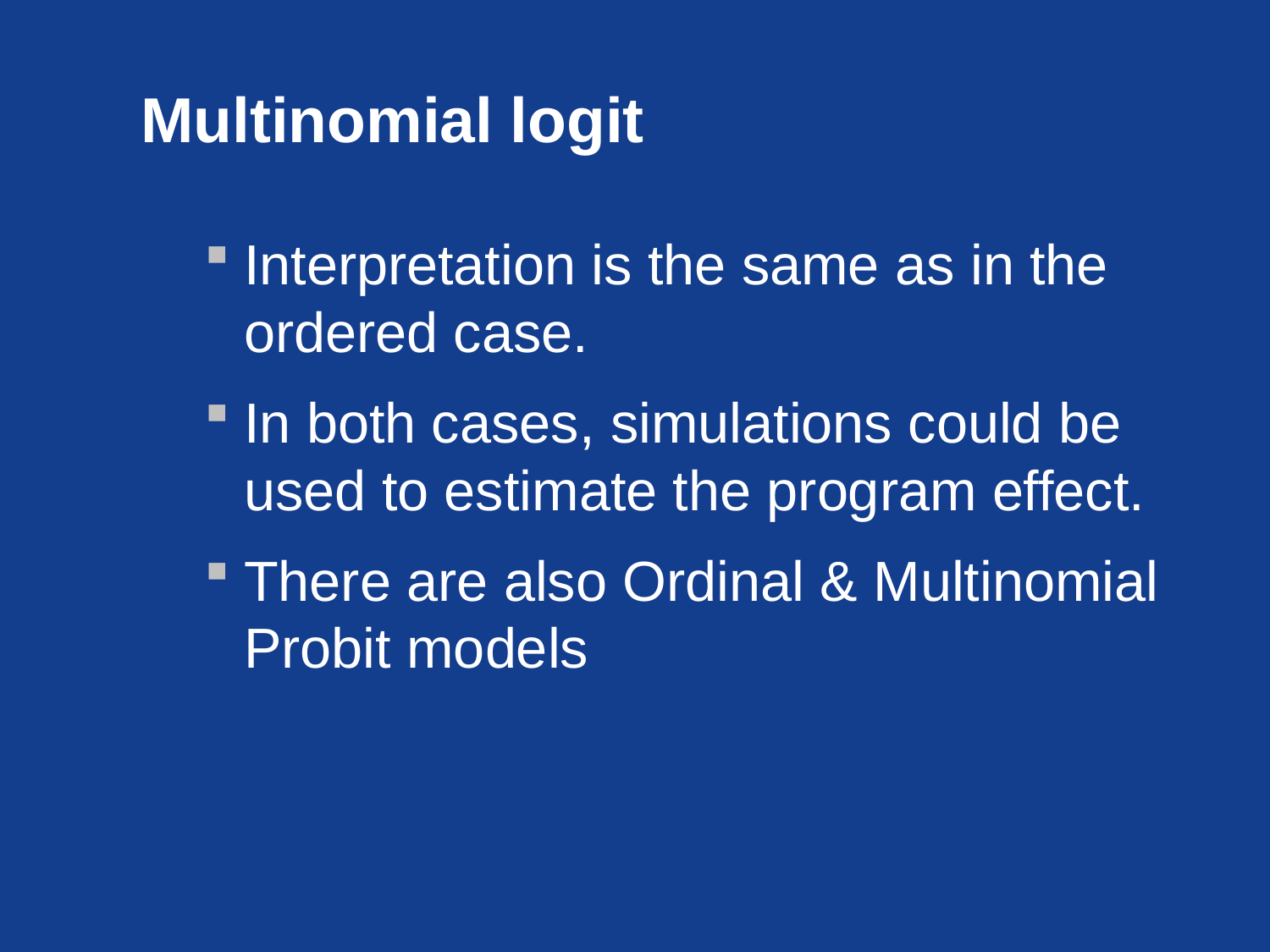

# Multinomial logit
Interpretation is the same as in the ordered case.
In both cases, simulations could be used to estimate the program effect.
There are also Ordinal & Multinomial Probit models